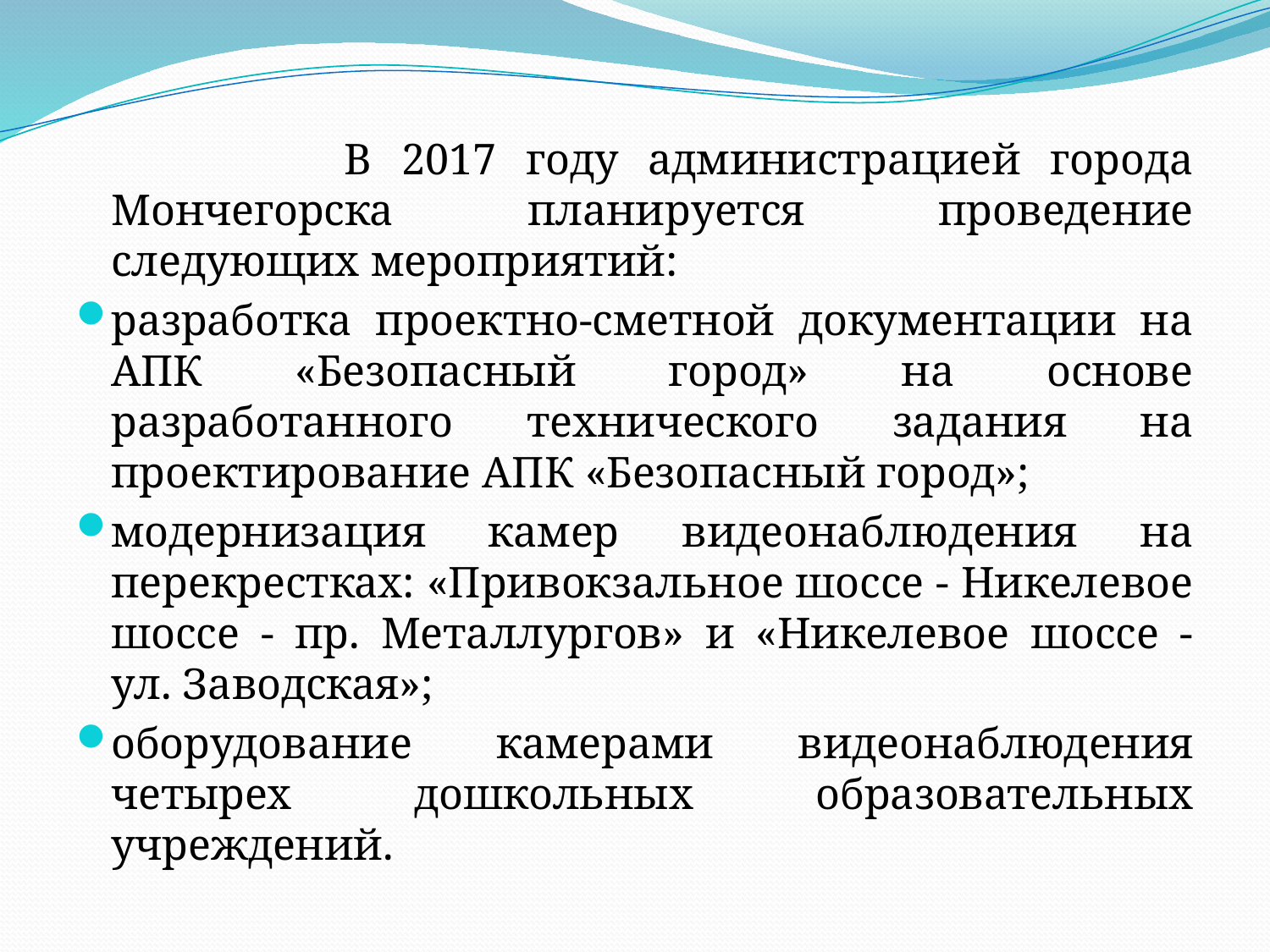

В 2017 году администрацией города Мончегорска планируется проведение следующих мероприятий:
разработка проектно-сметной документации на АПК «Безопасный город» на основе разработанного технического задания на проектирование АПК «Безопасный город»;
модернизация камер видеонаблюдения на перекрестках: «Привокзальное шоссе - Никелевое шоссе - пр. Металлургов» и «Никелевое шоссе - ул. Заводская»;
оборудование камерами видеонаблюдения четырех дошкольных образовательных учреждений.